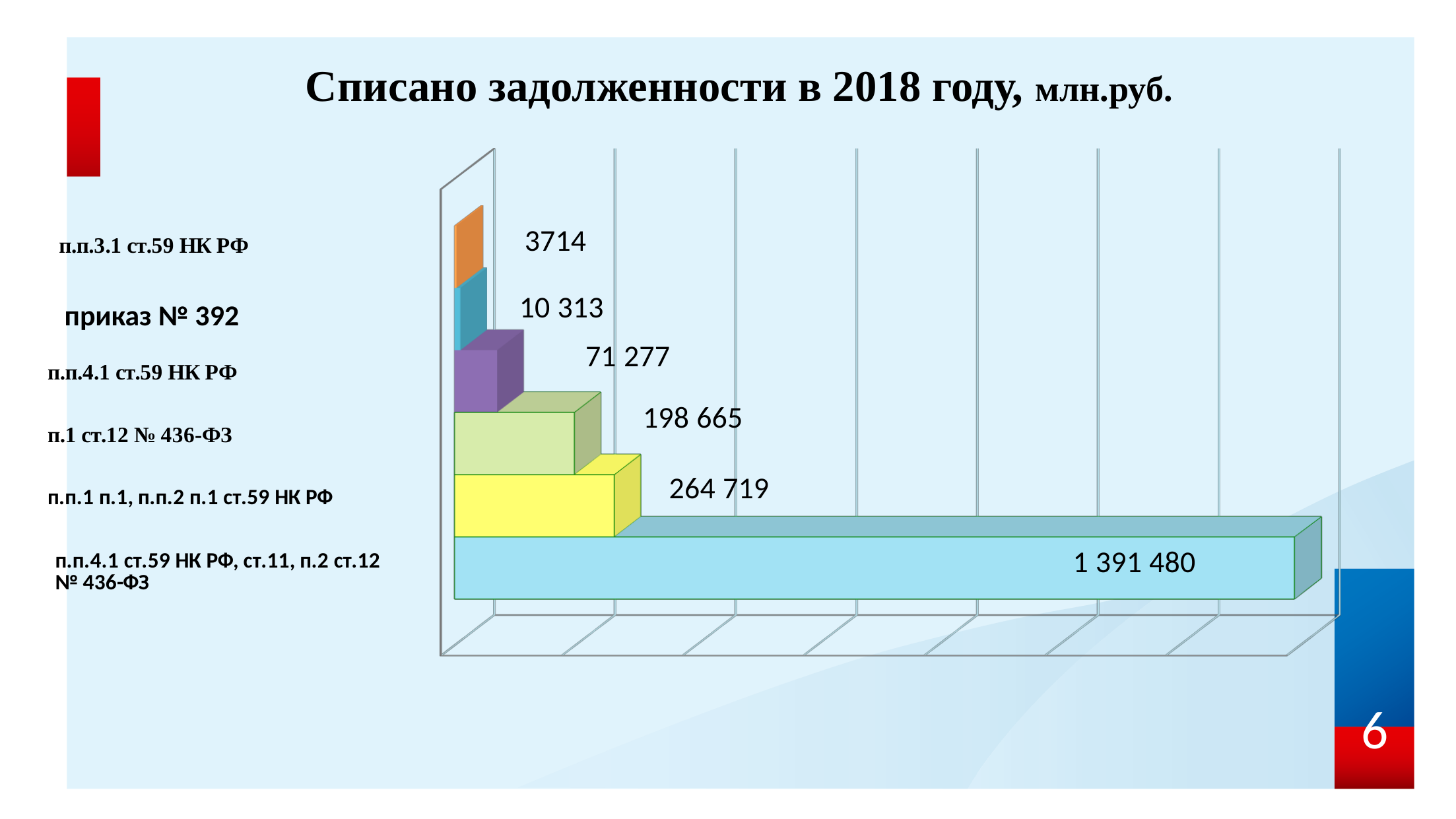

Списано задолженности в 2018 году, млн.руб.

[unsupported chart]

приказ № 392

6